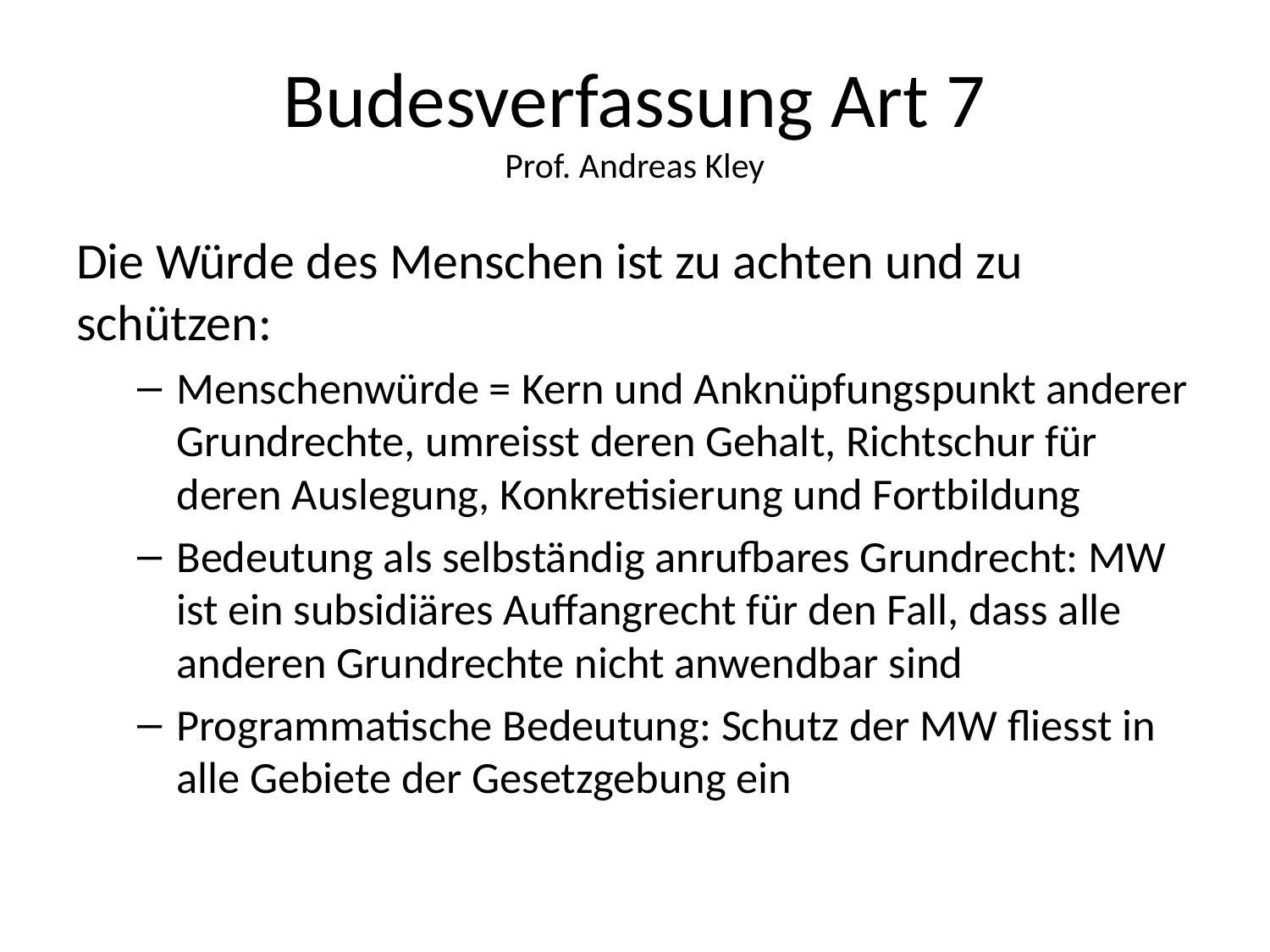

# Budesverfassung Art 7 Prof. Andreas Kley
Die Würde des Menschen ist zu achten und zu schützen:
Menschenwürde = Kern und Anknüpfungspunkt anderer Grundrechte, umreisst deren Gehalt, Richtschur für deren Auslegung, Konkretisierung und Fortbildung
Bedeutung als selbständig anrufbares Grundrecht: MW ist ein subsidiäres Auffangrecht für den Fall, dass alle anderen Grundrechte nicht anwendbar sind
Programmatische Bedeutung: Schutz der MW fliesst in alle Gebiete der Gesetzgebung ein